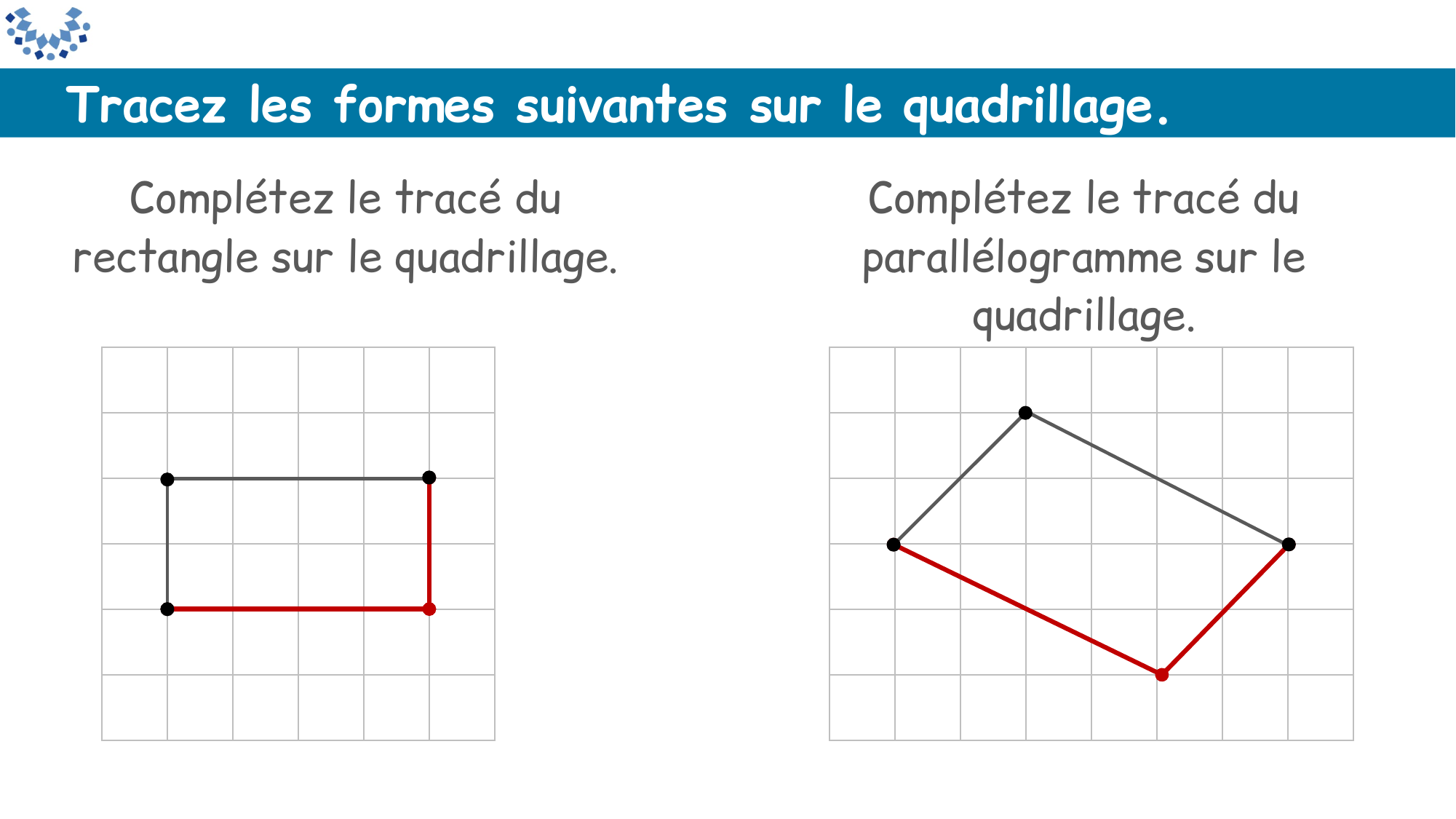

Tracez les formes suivantes sur le quadrillage.
Complétez le tracé du rectangle sur le quadrillage.
Complétez le tracé du parallélogramme sur le quadrillage.
|  |  |  |  |  |  |
| --- | --- | --- | --- | --- | --- |
|  |  |  |  |  |  |
|  |  |  |  |  |  |
|  |  |  |  |  |  |
|  |  |  |  |  |  |
|  |  |  |  |  |  |
|  |  |  |  |  |  |  |  |
| --- | --- | --- | --- | --- | --- | --- | --- |
|  |  |  |  |  |  |  |  |
|  |  |  |  |  |  |  |  |
|  |  |  |  |  |  |  |  |
|  |  |  |  |  |  |  |  |
|  |  |  |  |  |  |  |  |